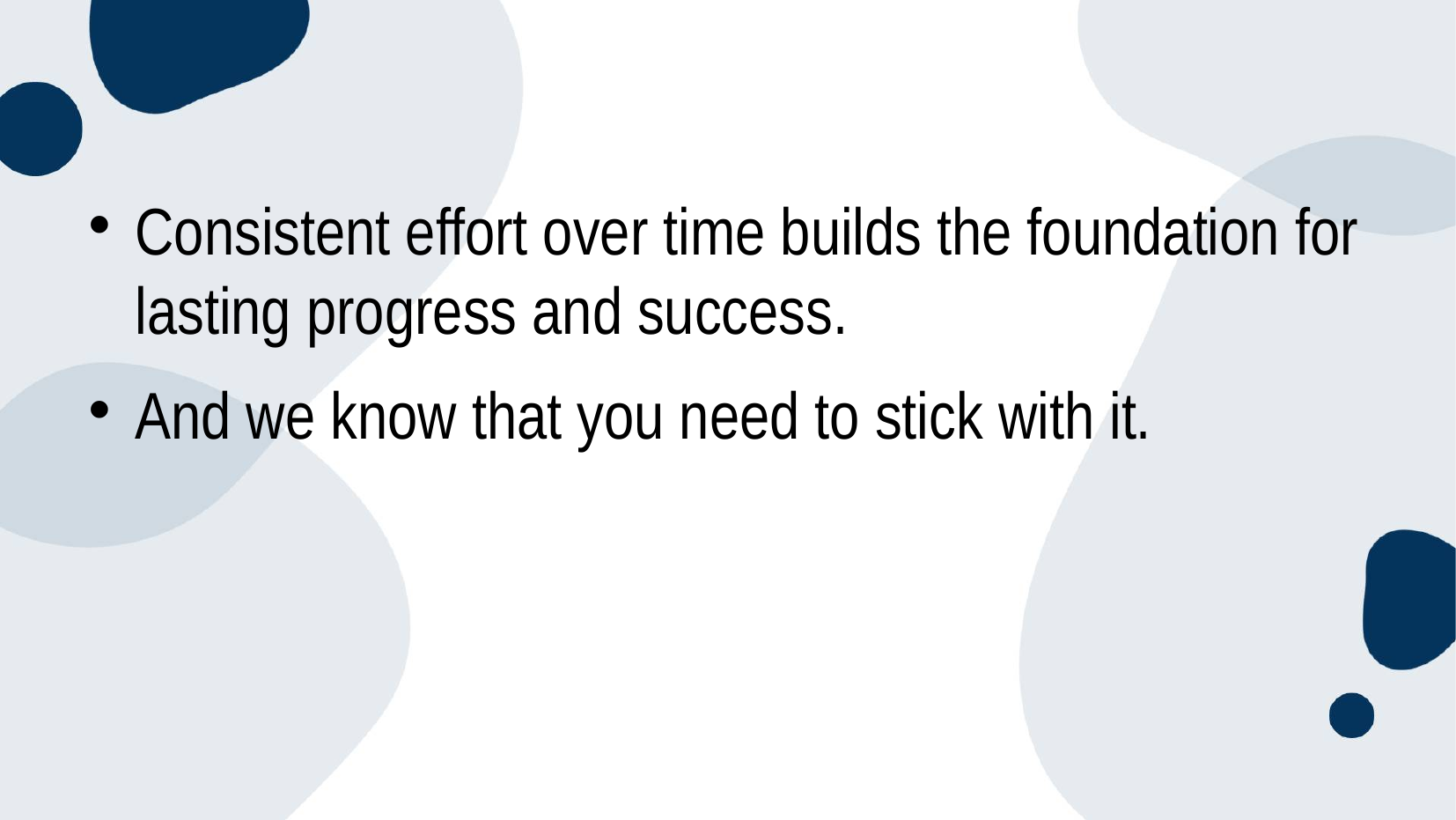

#
Consistent effort over time builds the foundation for lasting progress and success.
And we know that you need to stick with it.